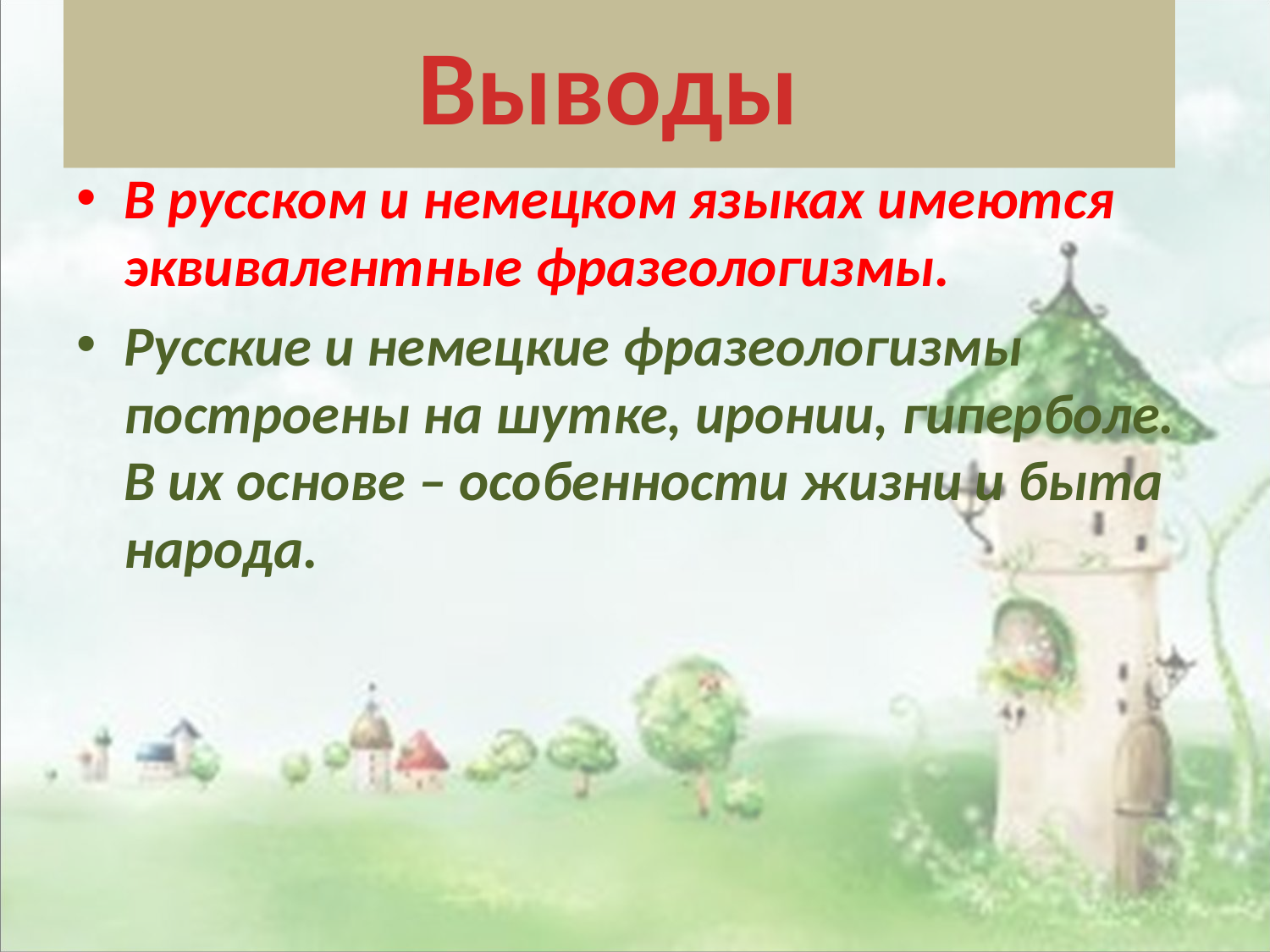

# Выводы
В русском и немецком языках имеются эквивалентные фразеологизмы.
Русские и немецкие фразеологизмы построены на шутке, иронии, гиперболе.  В их основе – особенности жизни и быта народа.